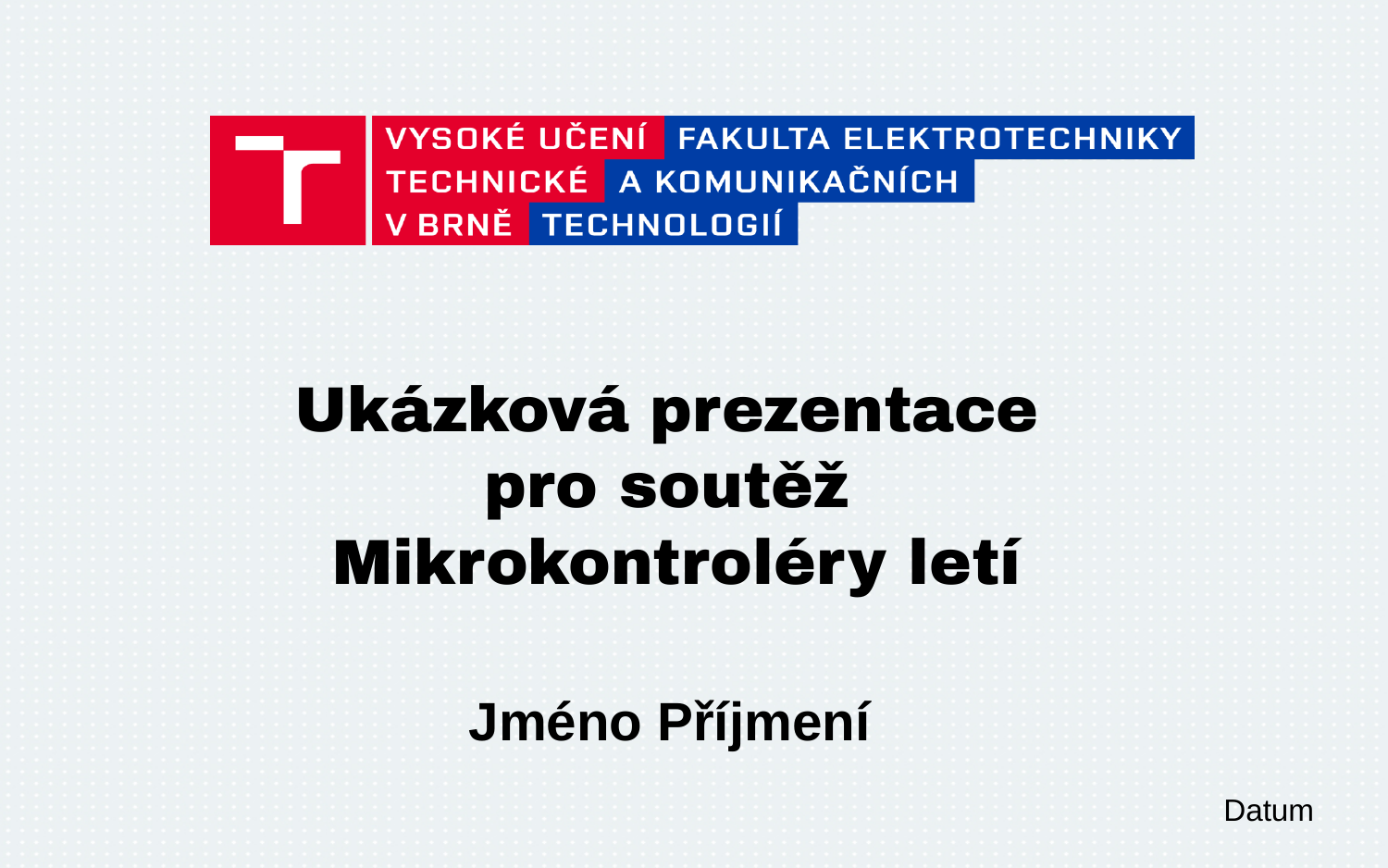

# Ukázková prezentace pro soutěž Mikrokontroléry letí
Jméno Příjmení

Datum